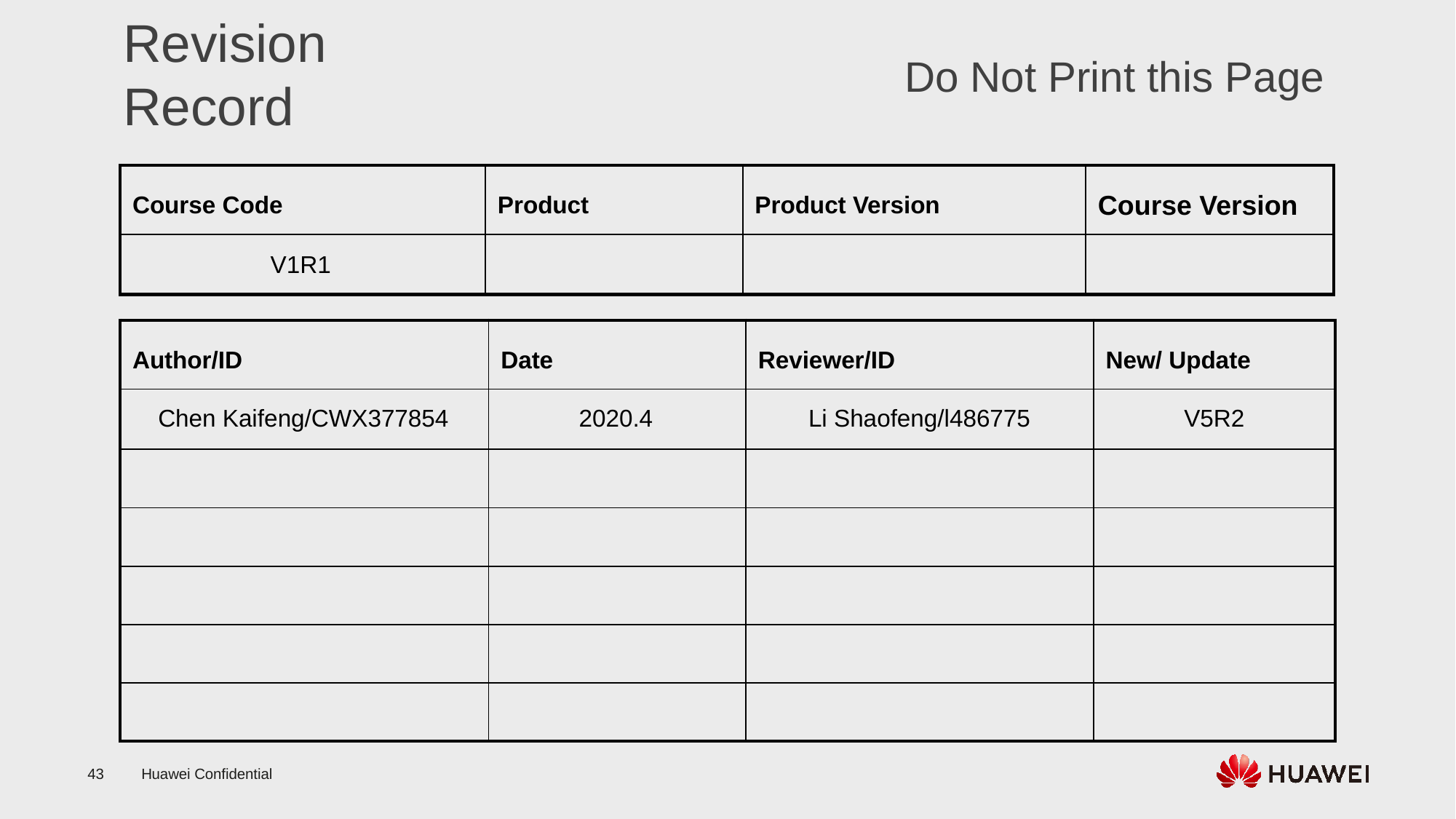

V1R1

Chen Kaifeng/CWX377854
2020.4
Li Shaofeng/l486775
V5R2